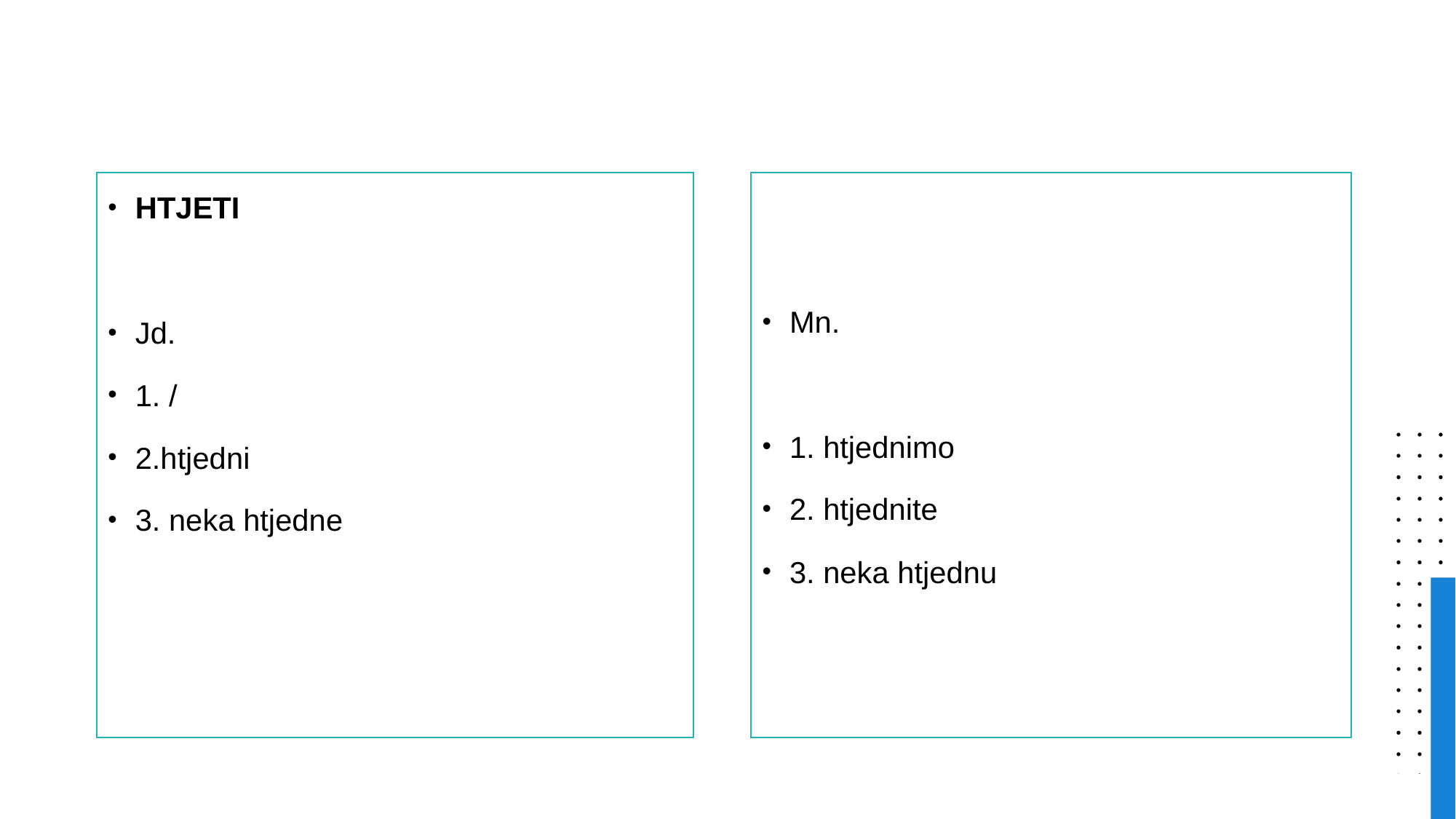

HTJETI

Jd.
1. /
2.htjedni
3. neka htjedne

Mn.

1. htjednimo
2. htjednite
3. neka htjednu